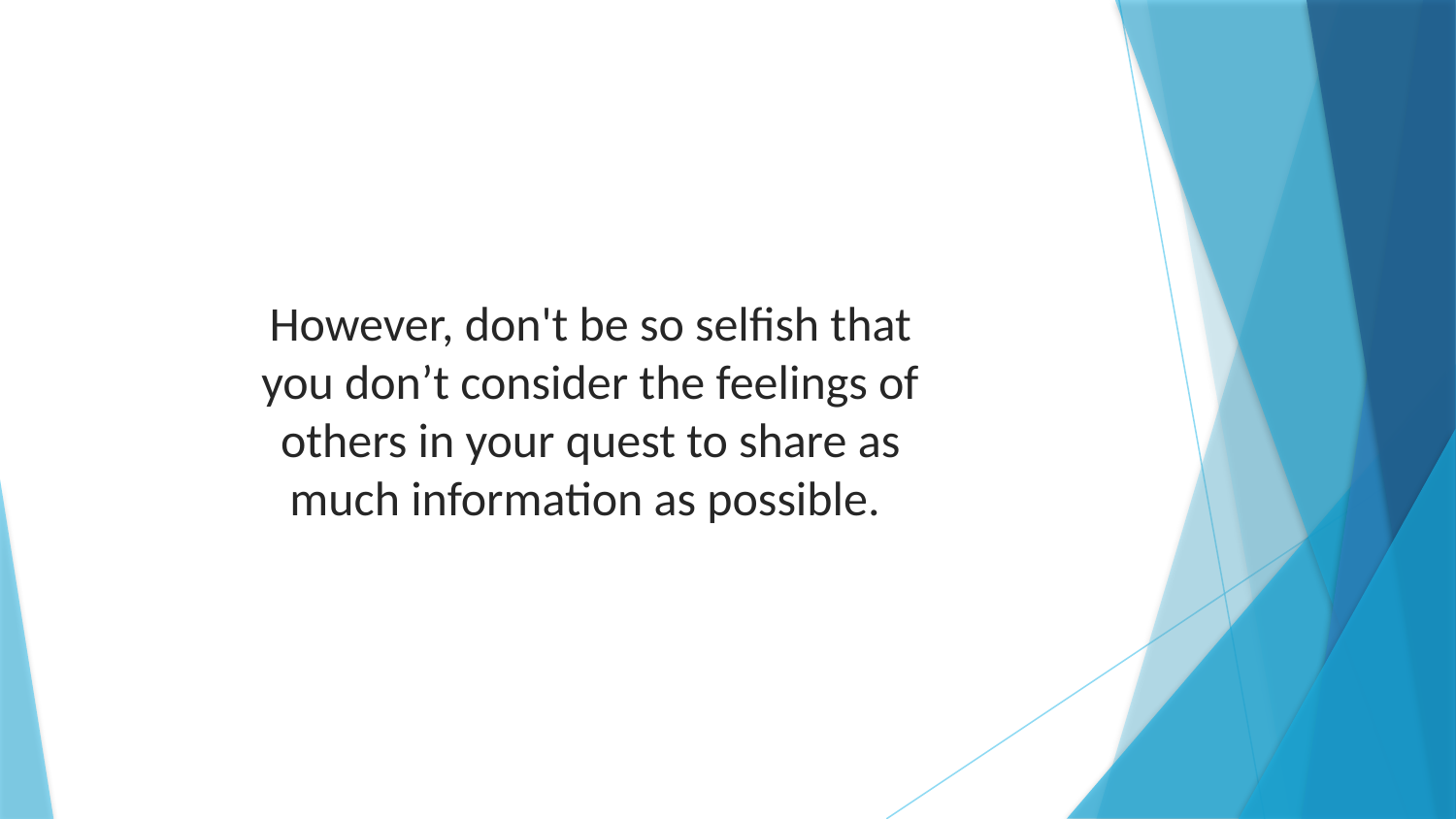

However, don't be so selfish that you don’t consider the feelings of others in your quest to share as much information as possible.